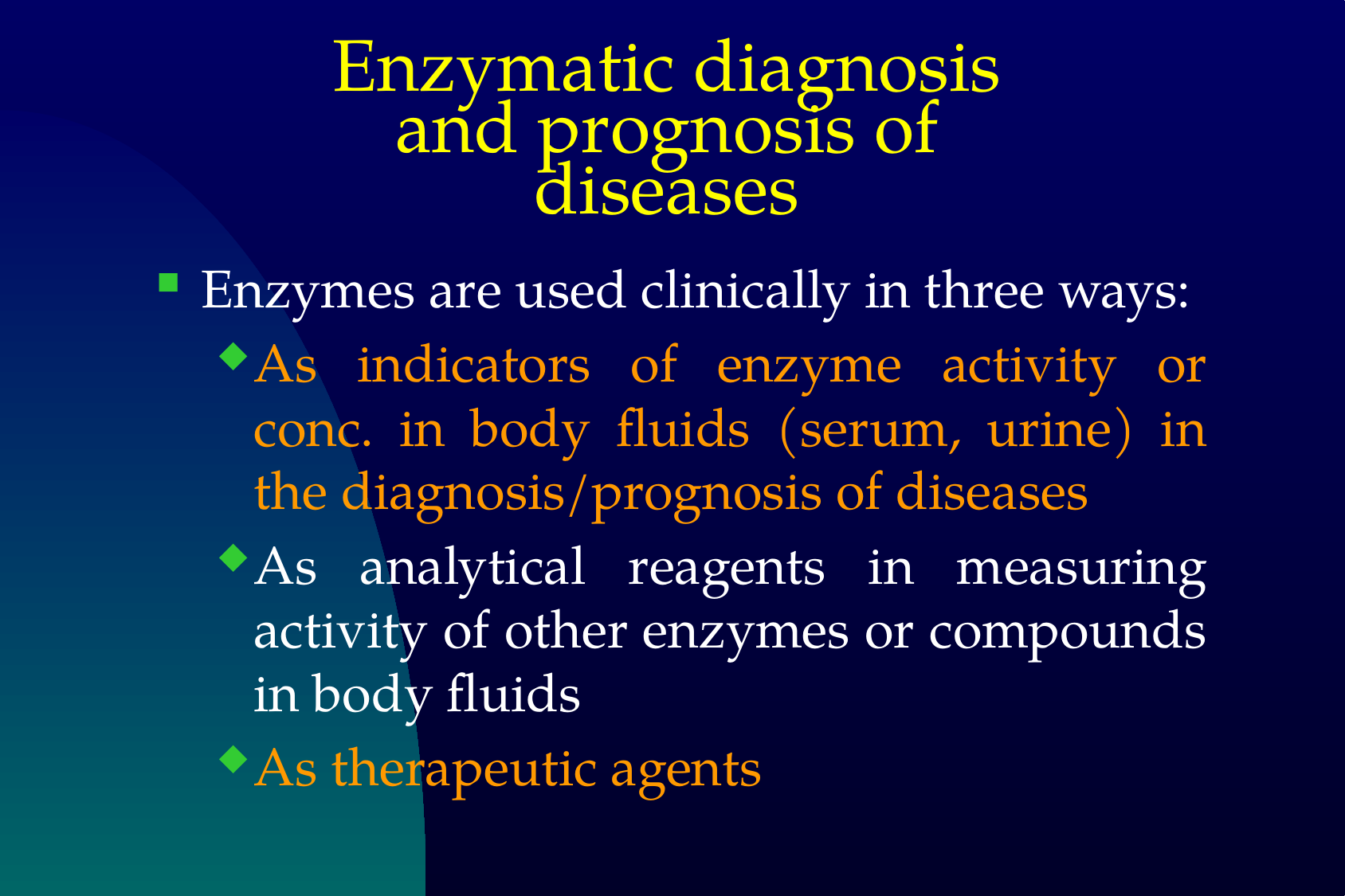

# Enzymatic diagnosis and prognosis of diseases
Enzymes are used clinically in three ways:
As indicators of enzyme activity or conc. in body fluids (serum, urine) in the diagnosis/prognosis of diseases
As analytical reagents in measuring activity of other enzymes or compounds in body fluids
As therapeutic agents